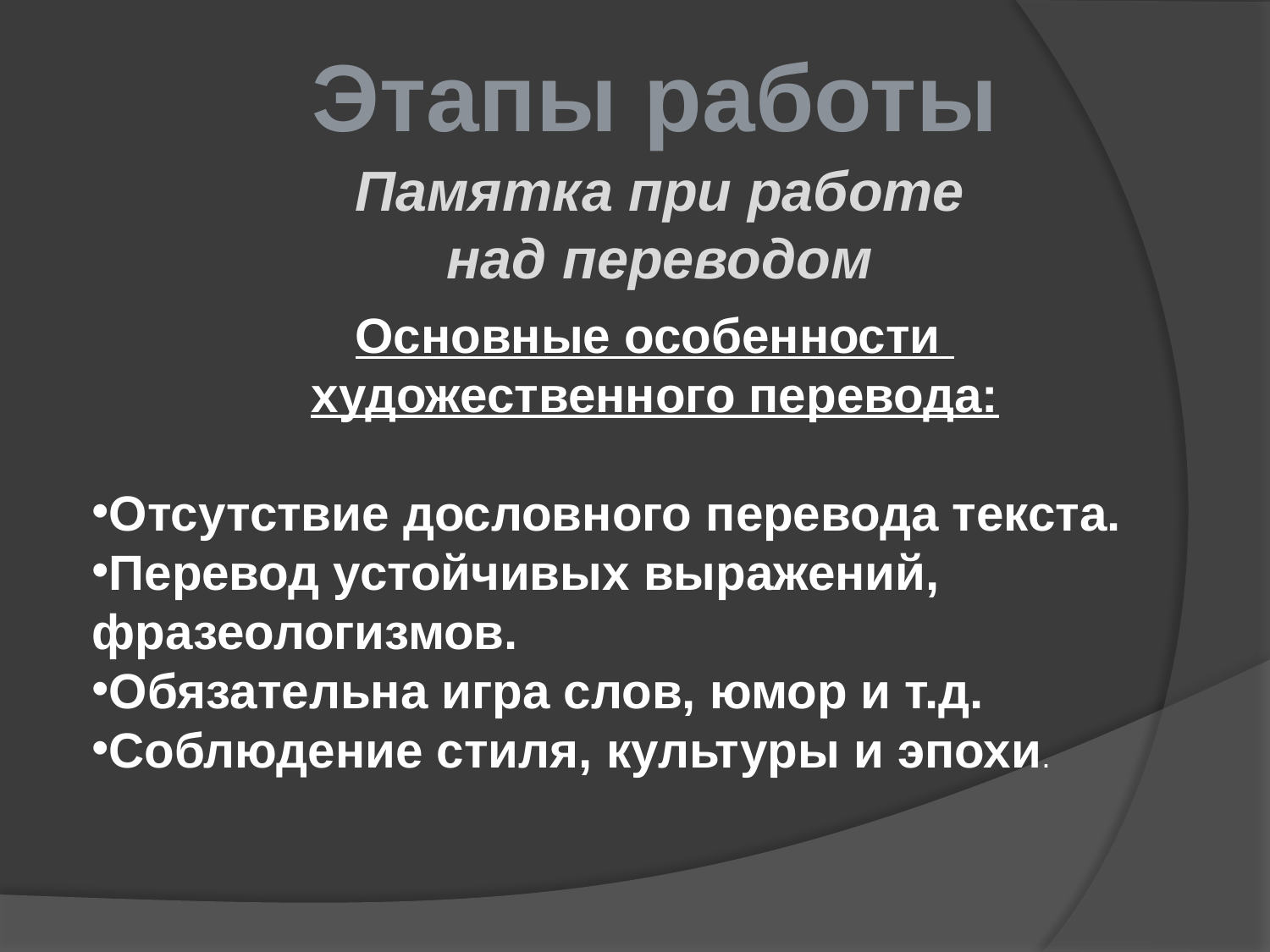

Этапы работы
Памятка при работе над переводом
Основные особенности
художественного перевода:

Отсутствие дословного перевода текста.
Перевод устойчивых выражений, фразеологизмов.
Обязательна игра слов, юмор и т.д.
Соблюдение стиля, культуры и эпохи.